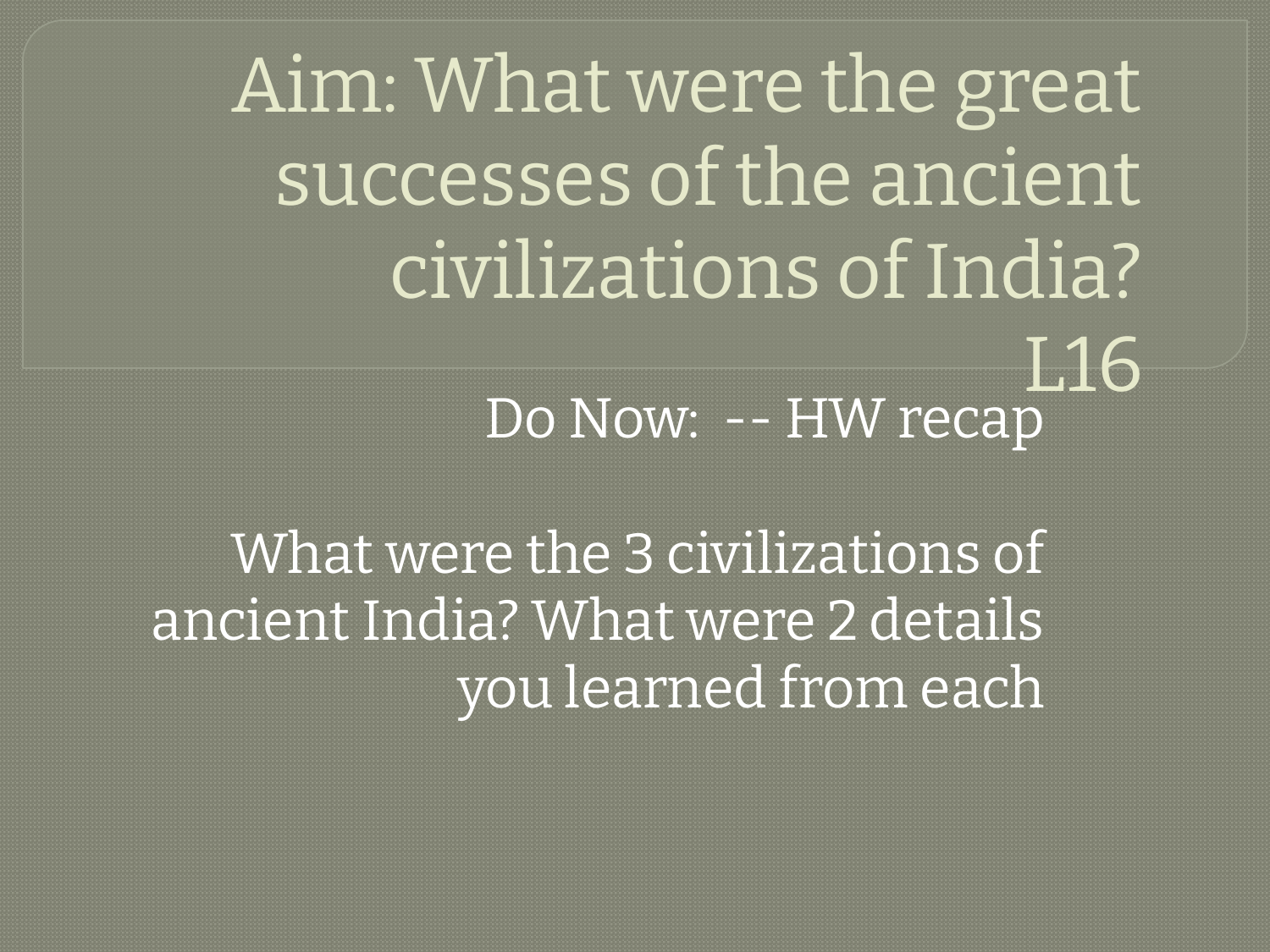

# Aim: What were the great successes of the ancient civilizations of India? L16
Do Now:  -- HW recap

What were the 3 civilizations of ancient India? What were 2 details you learned from each